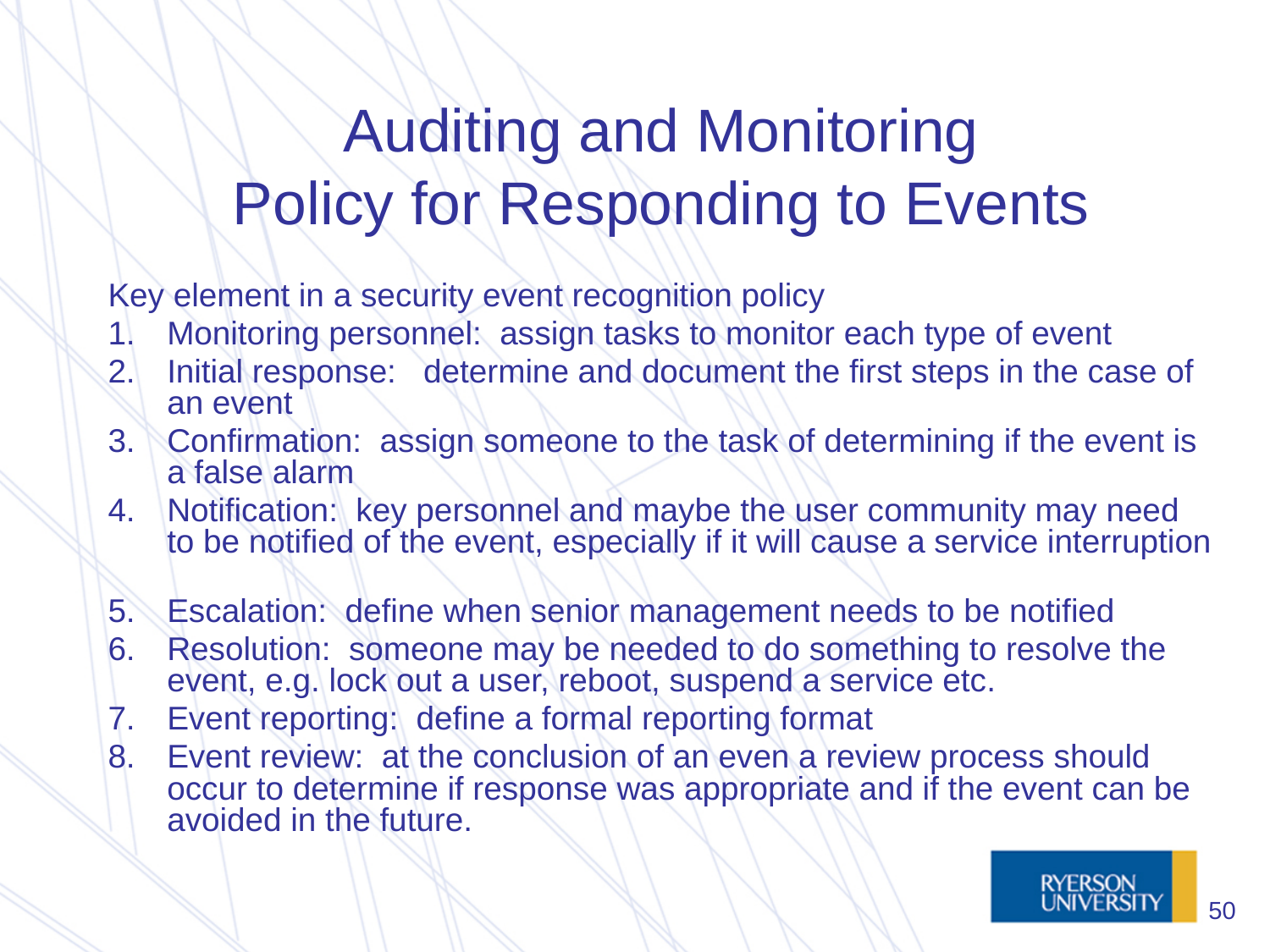

# Auditing and Monitoring Policy for Responding to Events
Key element in a security event recognition policy
Monitoring personnel:  assign tasks to monitor each type of event
Initial response:   determine and document the first steps in the case of an event
Confirmation:  assign someone to the task of determining if the event is a false alarm
Notification:  key personnel and maybe the user community may need to be notified of the event, especially if it will cause a service interruption
Escalation:  define when senior management needs to be notified
Resolution:  someone may be needed to do something to resolve the event, e.g. lock out a user, reboot, suspend a service etc.
Event reporting:  define a formal reporting format
Event review:  at the conclusion of an even a review process should occur to determine if response was appropriate and if the event can be avoided in the future.
50